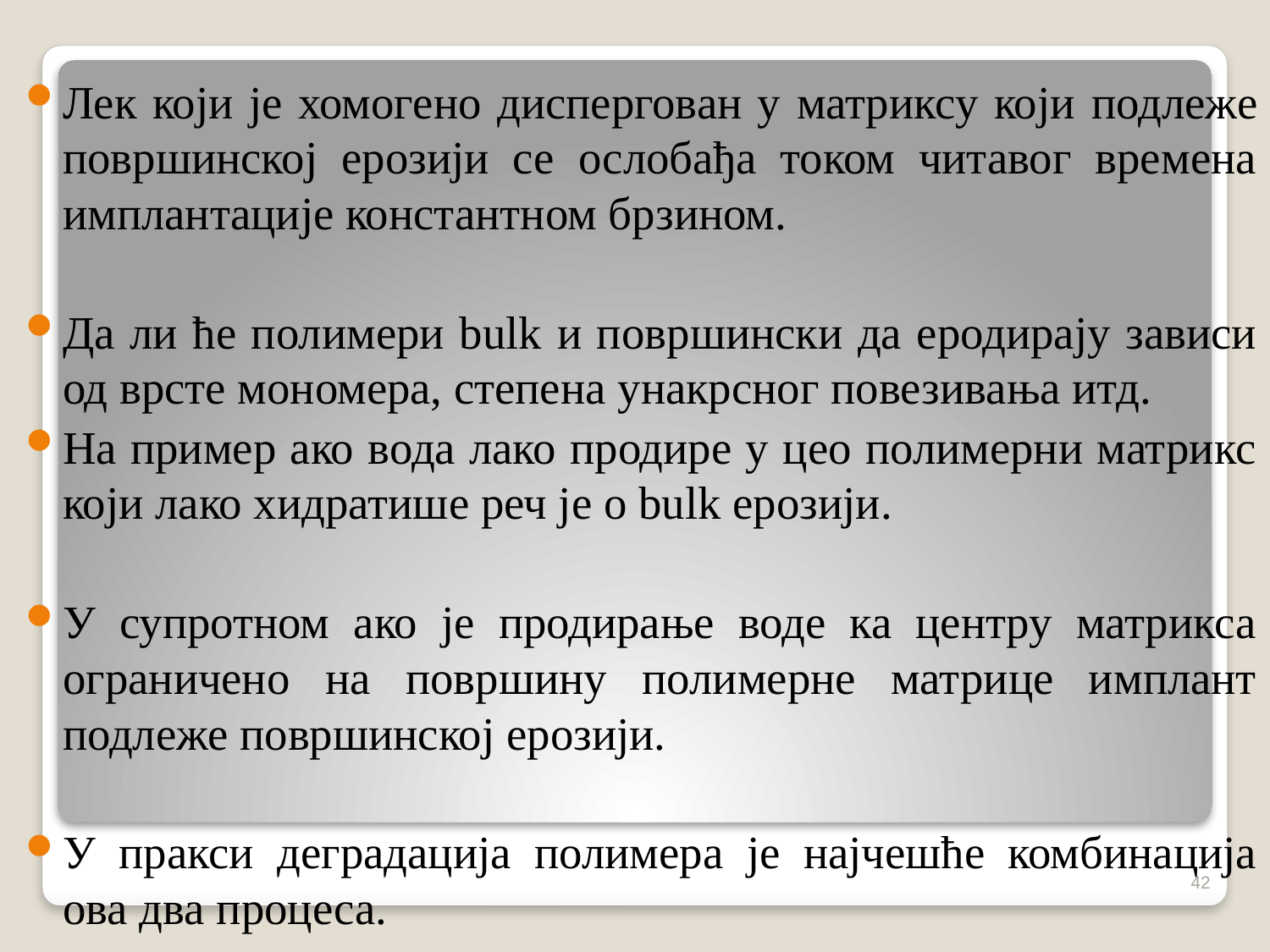

Лек који је хомогено диспергован у матриксу који подлеже површинској ерозији се ослобађа током читавог времена имплантације константном брзином.

Да ли ће полимери bulk и површински да еродирају зависи од врсте мономера, степена унакрсног повезивања итд.
На пример ако вода лако продире у цео полимерни матрикс који лако хидратише реч је о bulk ерозији.

У супротном ако је продирање воде ка центру матрикса ограничено на површину полимерне матрице имплант подлеже површинској ерозији.

У пракси деградација полимера је најчешће комбинација ова два процеса.

42